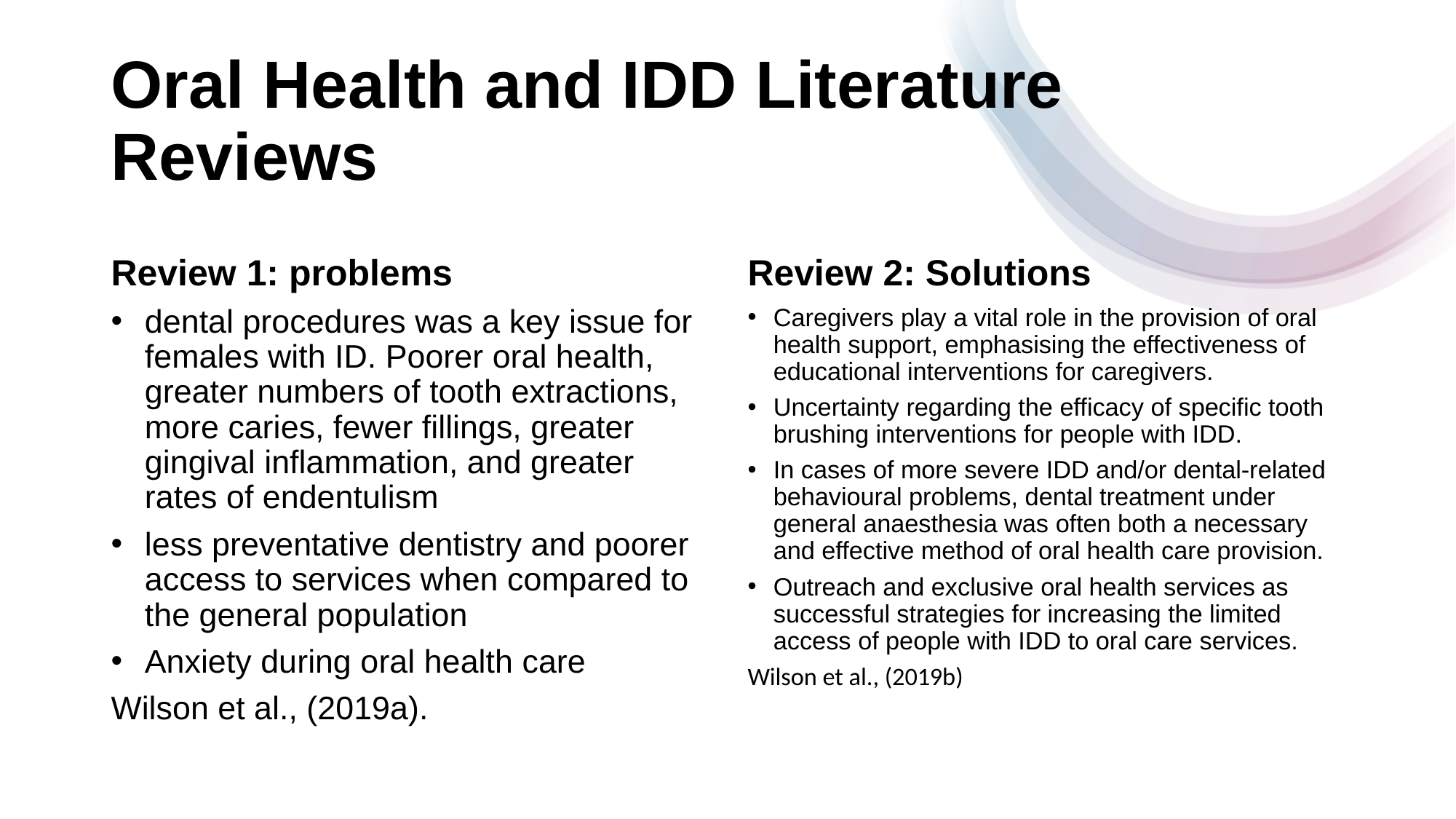

# Oral Health and IDD Literature Reviews
Review 1: problems
Review 2: Solutions
dental procedures was a key issue for females with ID. Poorer oral health, greater numbers of tooth extractions, more caries, fewer fillings, greater gingival inflammation, and greater rates of endentulism
less preventative dentistry and poorer access to services when compared to the general population
Anxiety during oral health care
Wilson et al., (2019a).

Caregivers play a vital role in the provision of oral health support, emphasising the effectiveness of educational interventions for caregivers.
Uncertainty regarding the efficacy of specific tooth brushing interventions for people with IDD.
In cases of more severe IDD and/or dental-related behavioural problems, dental treatment under general anaesthesia was often both a necessary and effective method of oral health care provision.
Outreach and exclusive oral health services as successful strategies for increasing the limited access of people with IDD to oral care services.
Wilson et al., (2019b)